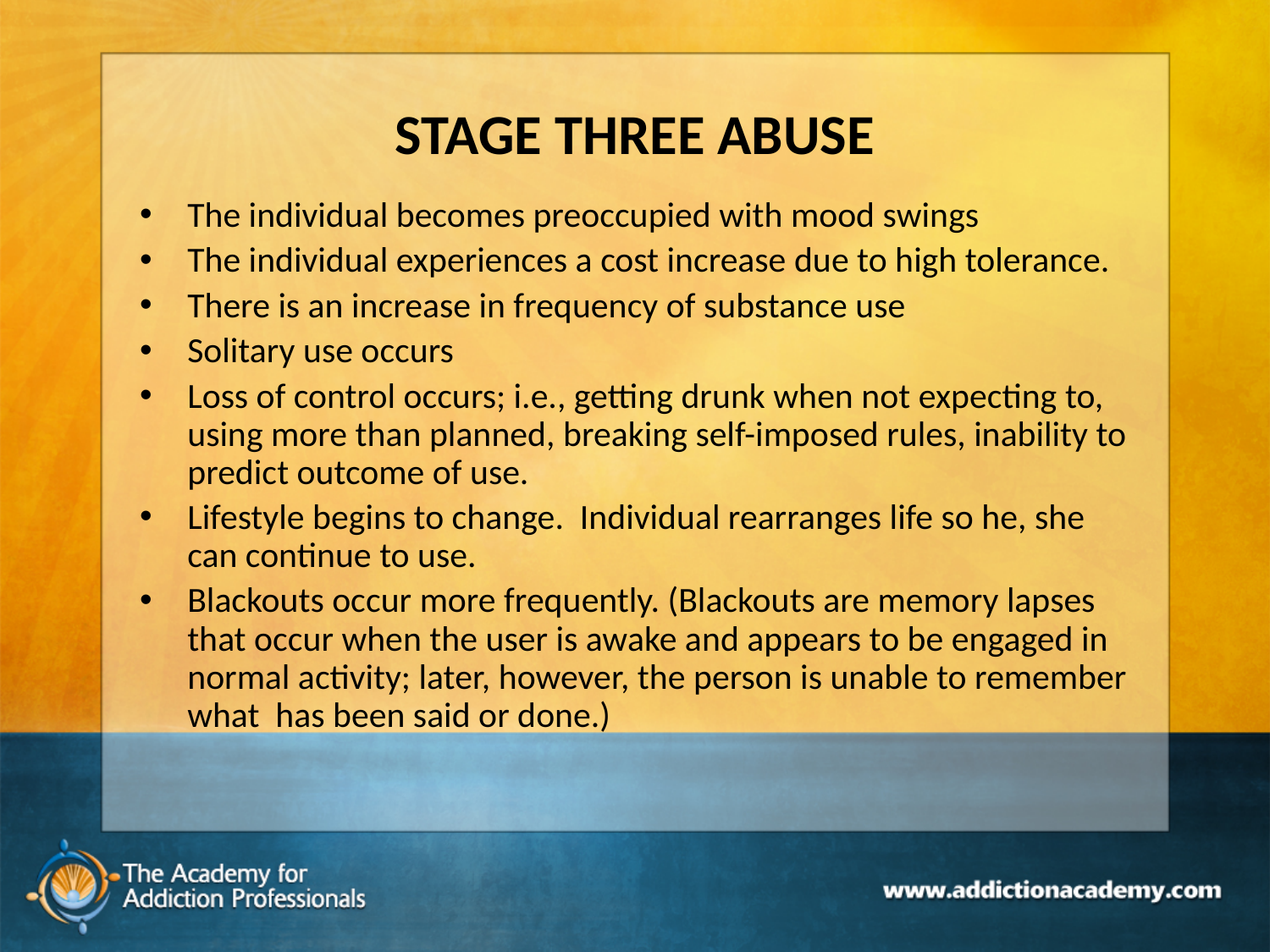

# STAGE THREE ABUSE
The individual becomes preoccupied with mood swings
The individual experiences a cost increase due to high tolerance.
There is an increase in frequency of substance use
Solitary use occurs
Loss of control occurs; i.e., getting drunk when not expecting to, using more than planned, breaking self-imposed rules, inability to predict outcome of use.
Lifestyle begins to change.  Individual rearranges life so he, she can continue to use.
Blackouts occur more frequently. (Blackouts are memory lapses that occur when the user is awake and appears to be engaged in normal activity; later, however, the person is unable to remember what  has been said or done.)